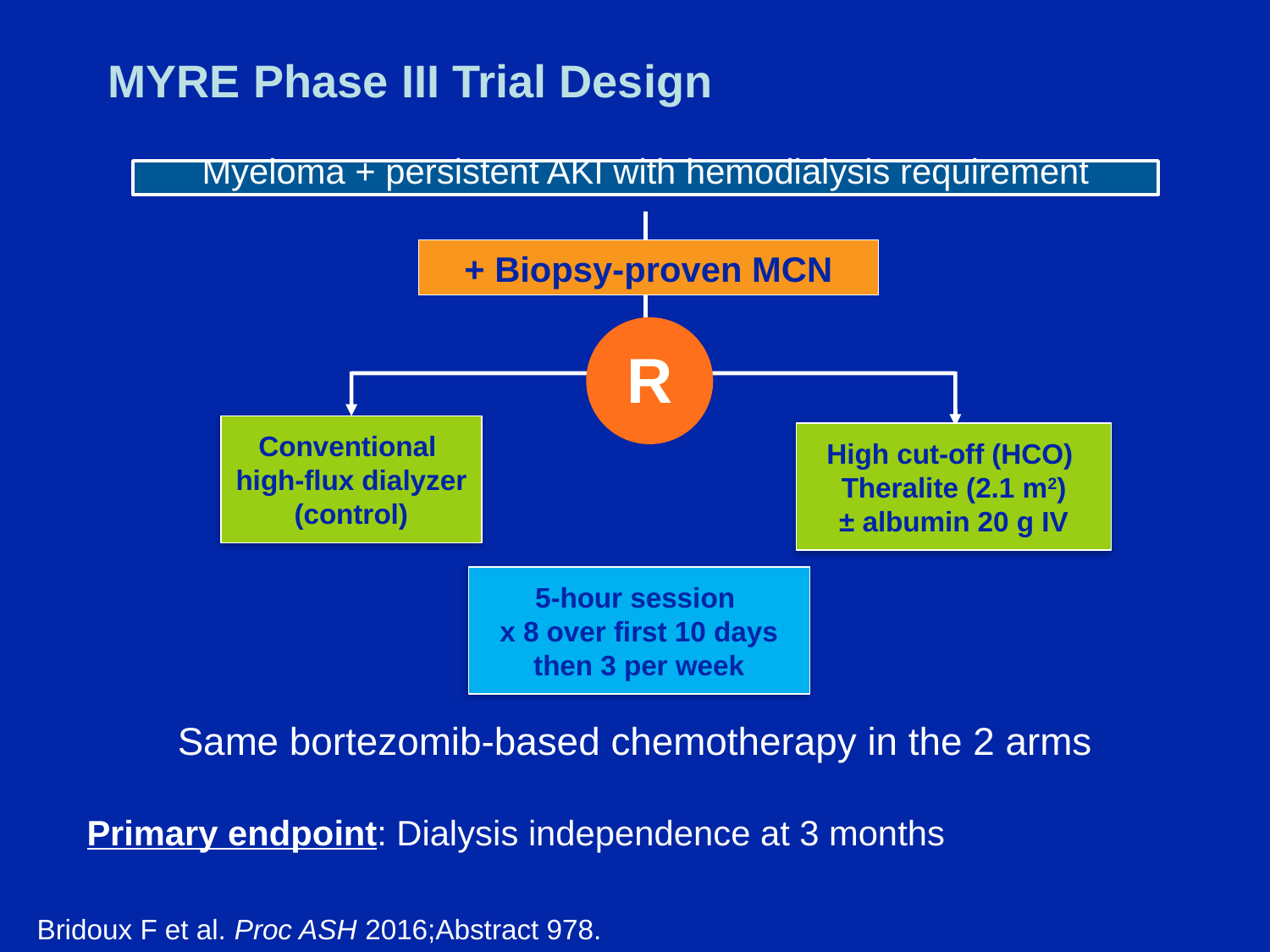

# MYRE Phase III Trial Design
Myeloma + persistent AKI with hemodialysis requirement

+ Biopsy-proven MCN

R

Conventional
high-flux dialyzer
(control)
High cut-off (HCO)
Theralite (2.1 m2)
± albumin 20 g IV
5-hour session
x 8 over first 10 days then 3 per week
Same bortezomib-based chemotherapy in the 2 arms
Primary endpoint: Dialysis independence at 3 months
Bridoux F et al. Proc ASH 2016;Abstract 978.